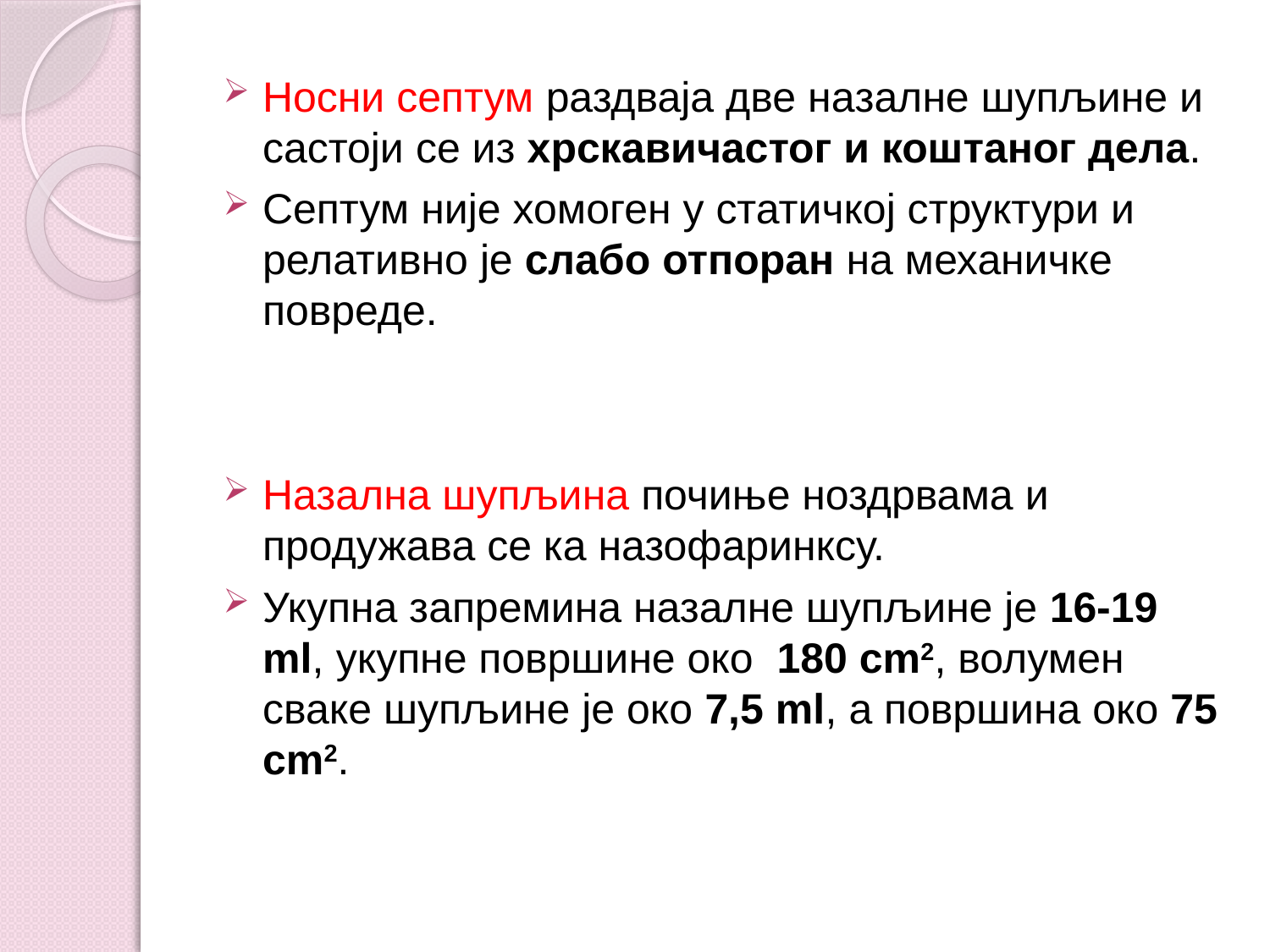

Носни септум раздваја две нaзалне шупљине и састоји се из хрскавичастог и коштаног дела.
Септум није хомоген у статичкој структури и релативно је слабо отпоран на механичке повреде.

Назална шупљина почиње ноздрвама и продужава се ка назофаринксу.
Укупна запремина назалне шупљине је 16-19 ml, укупне површине око  180 cm2, волумен сваке шупљине је око 7,5 ml, а површина око 75 cm2.